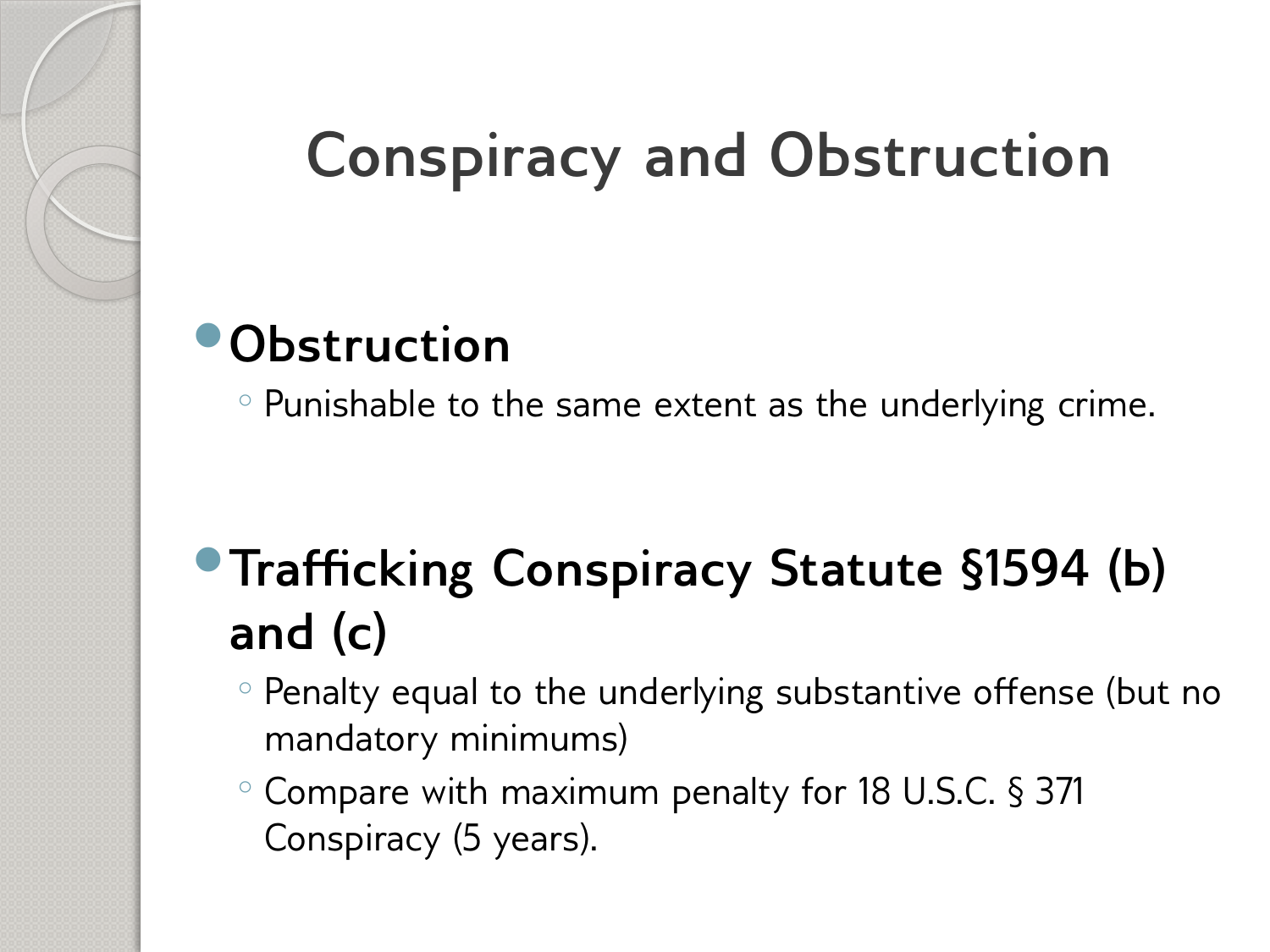

# Conspiracy and Obstruction

Obstruction
Punishable to the same extent as the underlying crime.

Trafficking Conspiracy Statute §1594 (b) and (c)
Penalty equal to the underlying substantive offense (but no mandatory minimums)
Compare with maximum penalty for 18 U.S.C. § 371 Conspiracy (5 years).